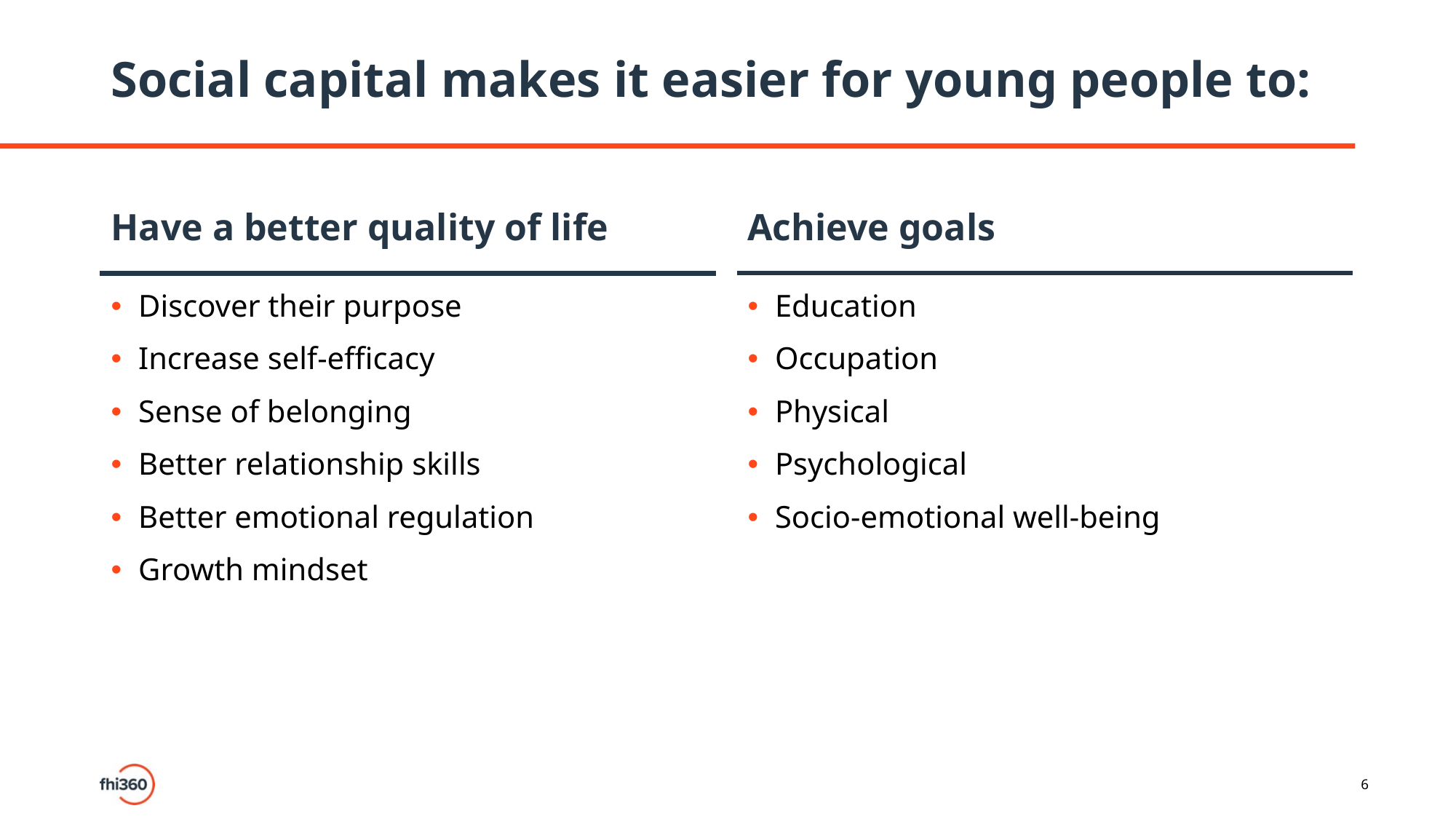

# Social capital makes it easier for young people to:
Have a better quality of life
Achieve goals
Discover their purpose
Increase self-efficacy
Sense of belonging
Better relationship skills
Better emotional regulation
Growth mindset
Education
Occupation
Physical
Psychological
Socio-emotional well-being